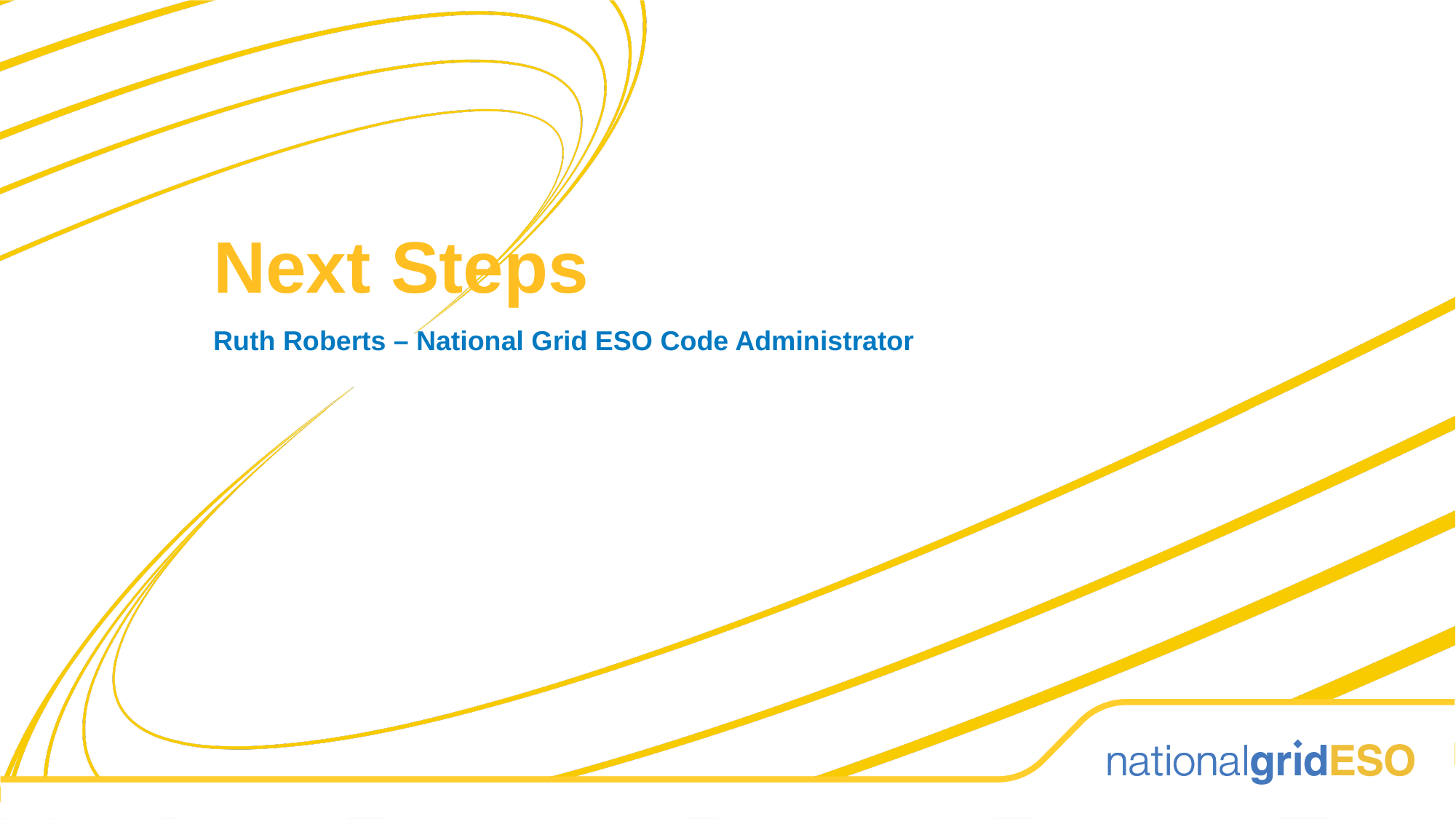

Next Steps
Ruth Roberts – National Grid ESO Code Administrator